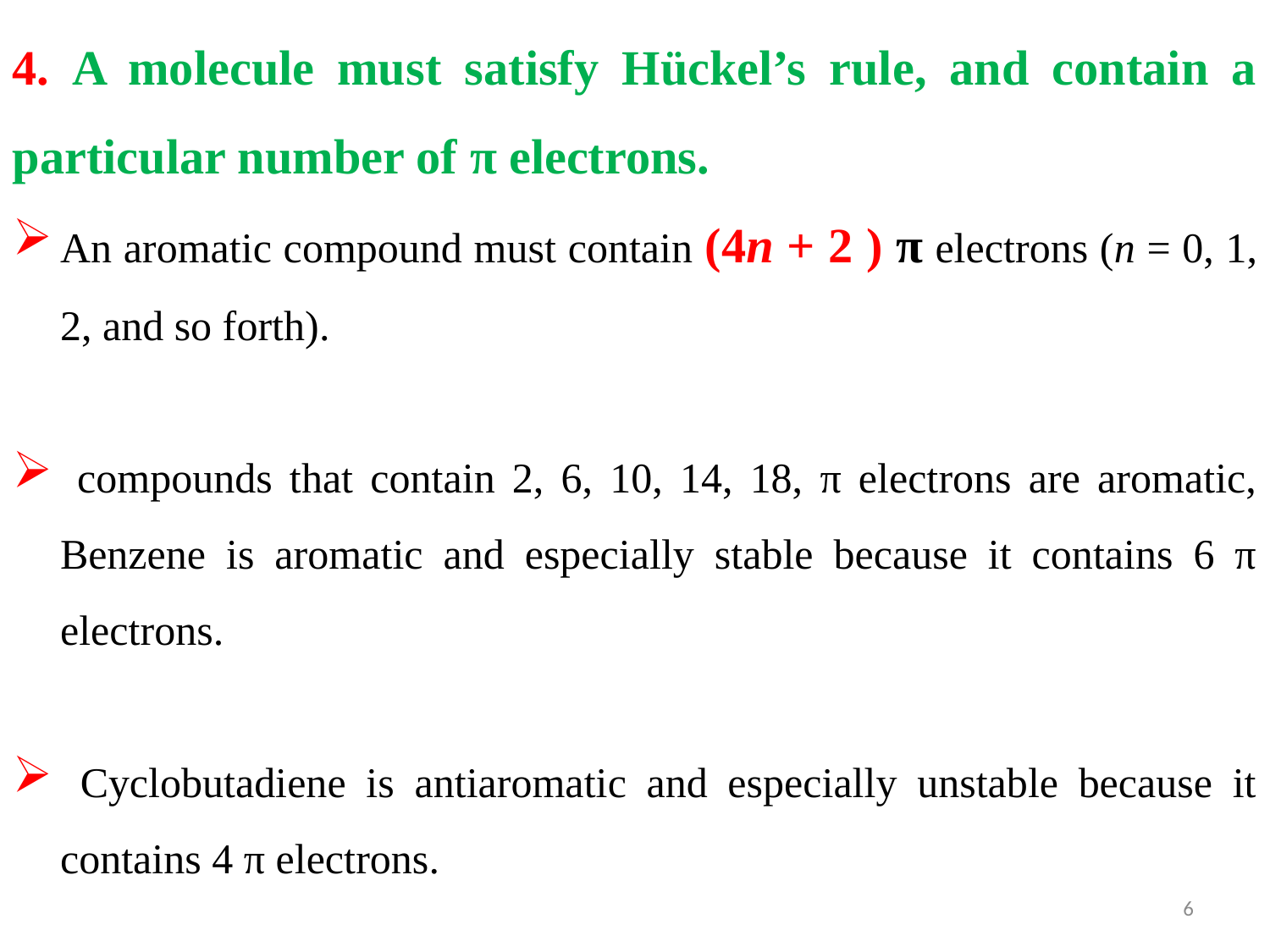

4. A molecule must satisfy Hückel’s rule, and contain a particular number of π electrons.
An aromatic compound must contain (4n + 2 ) π electrons (n = 0, 1, 2, and so forth).

 compounds that contain 2, 6, 10, 14, 18, π electrons are aromatic, Benzene is aromatic and especially stable because it contains 6 π electrons.

 Cyclobutadiene is antiaromatic and especially unstable because it contains 4 π electrons.
6